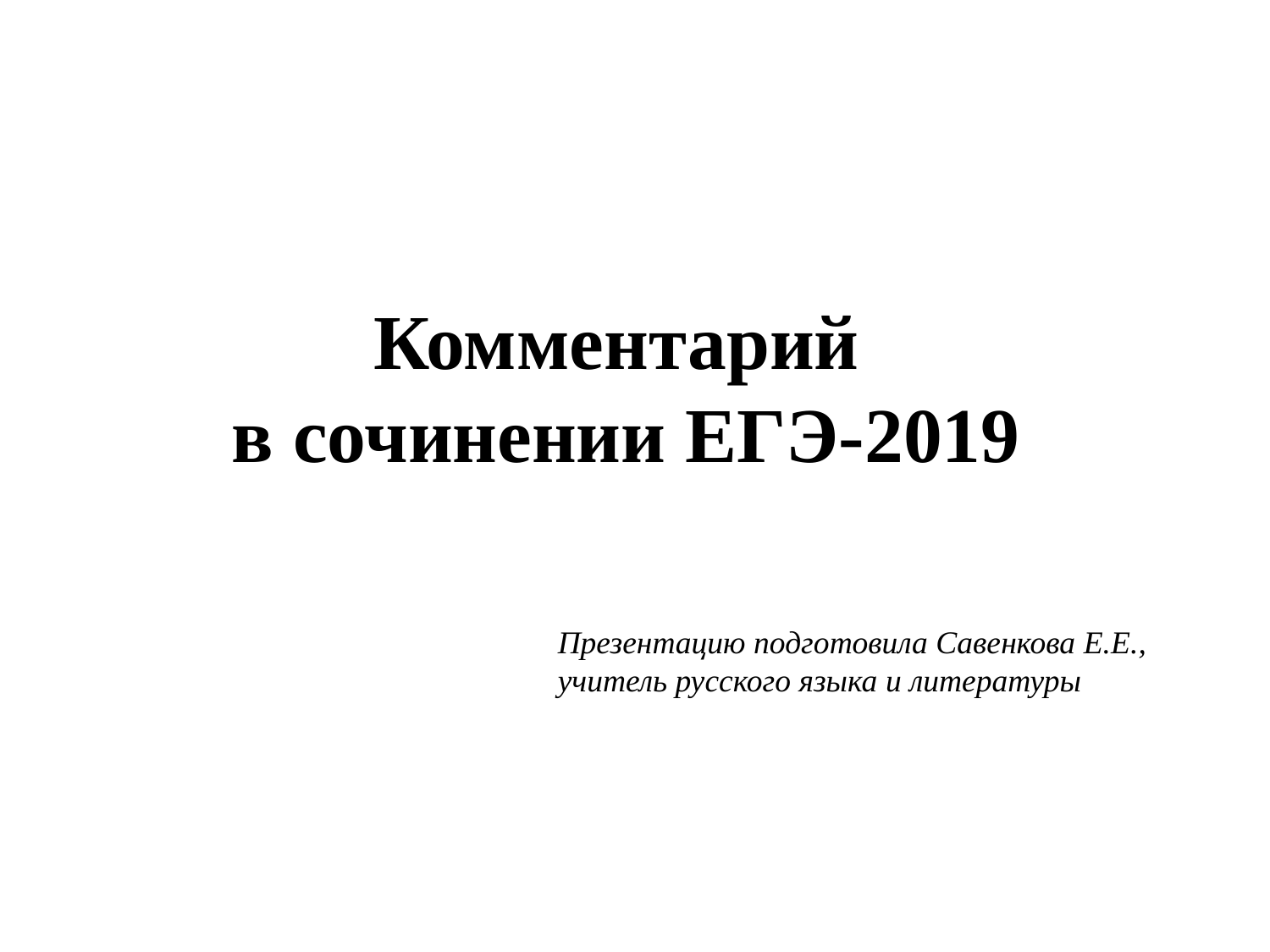

# Комментарий в сочинении ЕГЭ-2019
Презентацию подготовила Савенкова Е.Е., учитель русского языка и литературы